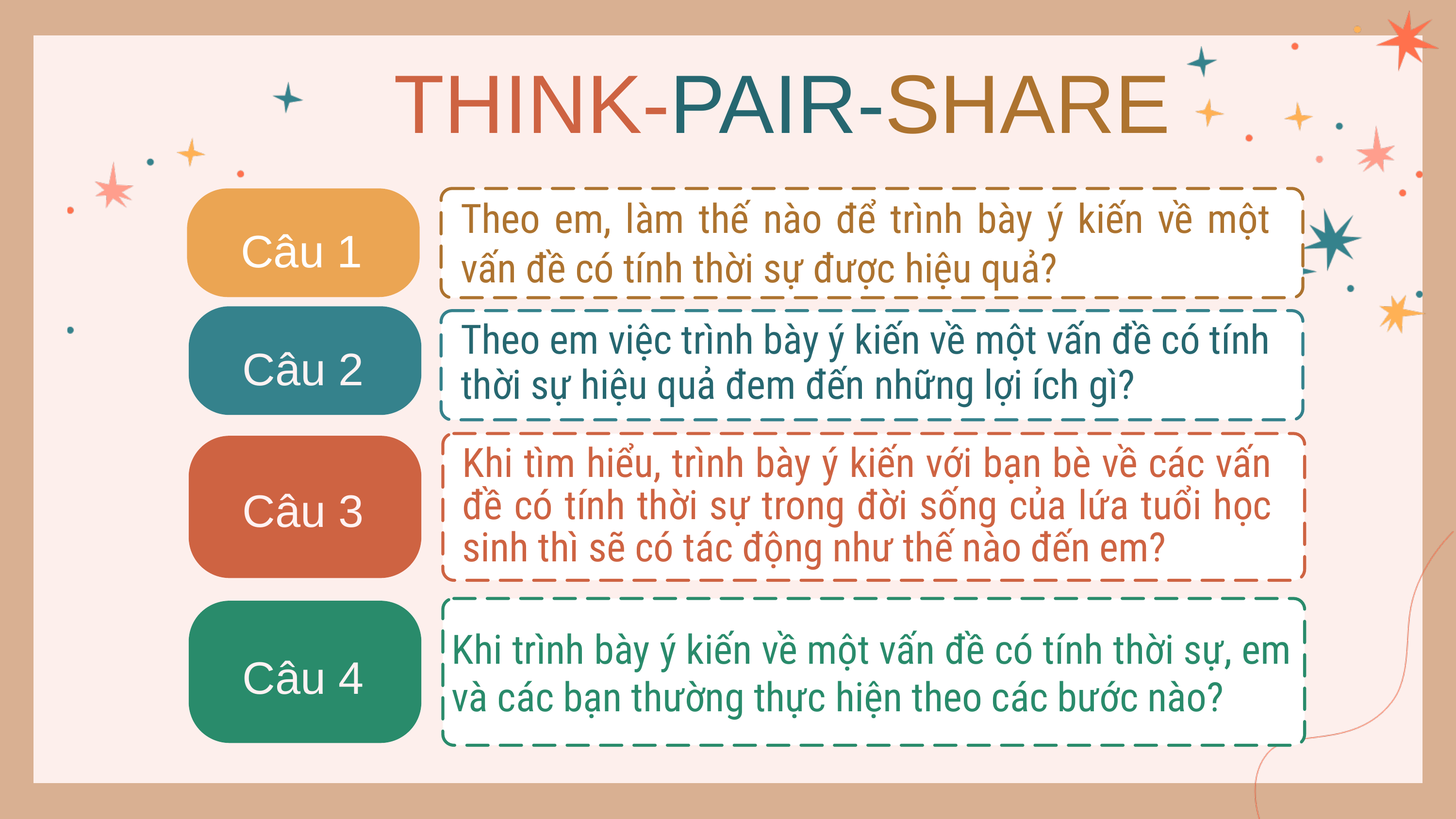

THINK-PAIR-SHARE

Theo em, làm thế nào để trình bày ý kiến về một vấn đề có tính thời sự được hiệu quả?
Theo em, làm thế nào để trình bày ý kiến về một vấn đề có tính thời sự được hiệu quả?
Câu 1

Theo em, làm thế nào để trình bày ý kiến về một vấn đề có tính thời sự được hiệu quả?
Theo em việc trình bày ý kiến về một vấn đề có tính thời sự hiệu quả đem đến những lợi ích gì?
Câu 2

Theo em, làm thế nào để trình bày ý kiến về một vấn đề có tính thời sự được hiệu quả?

Khi tìm hiểu, trình bày ý kiến với bạn bè về các vấn đề có tính thời sự trong đời sống của lứa tuổi học sinh thì sẽ có tác động như thế nào đến em?
Câu 3

Theo em, làm thế nào để trình bày ý kiến về một vấn đề có tính thời sự được hiệu quả?

Khi trình bày ý kiến về một vấn đề có tính thời sự, em và các bạn thường thực hiện theo các bước nào?
Câu 4